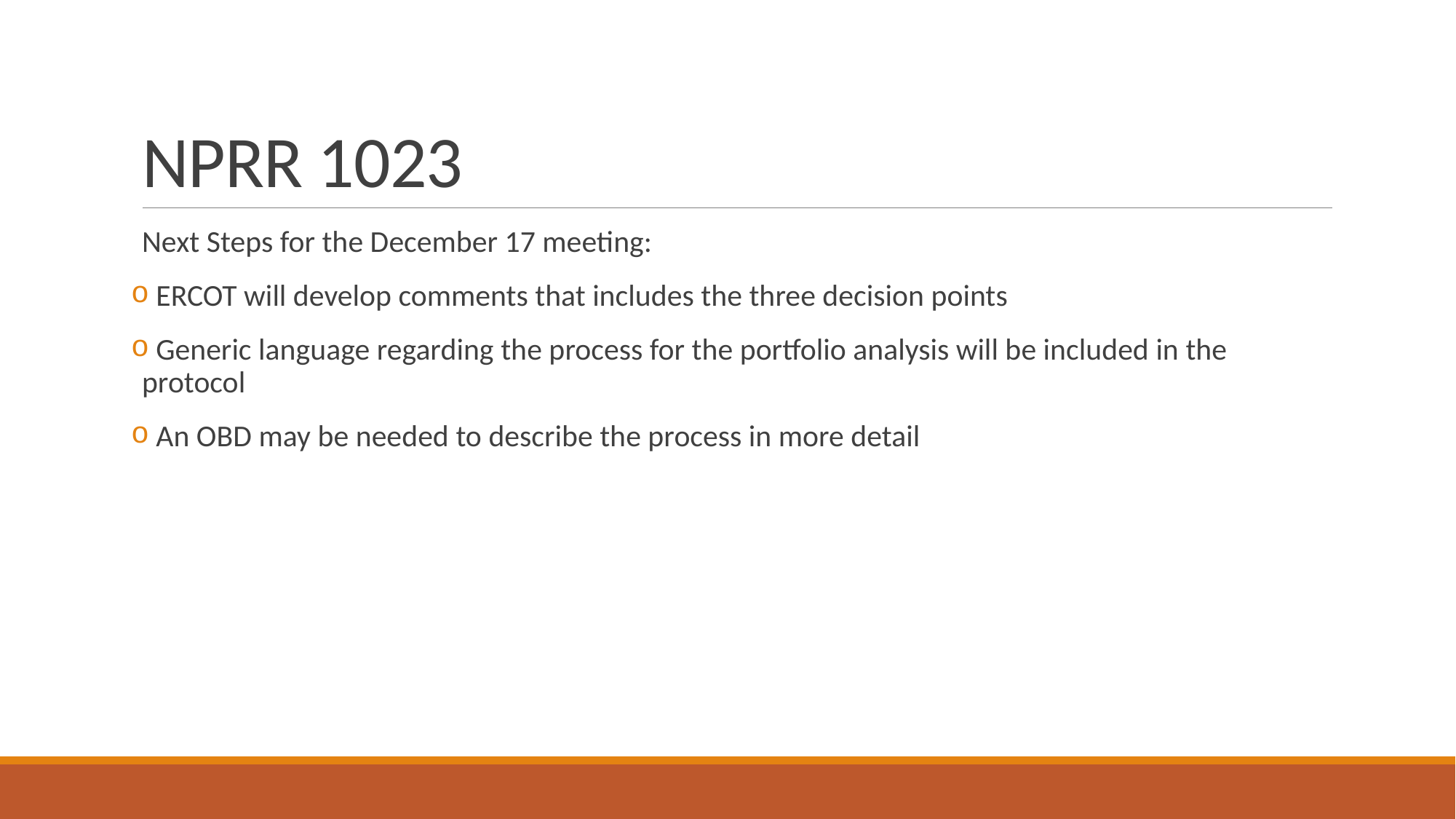

# NPRR 1023
Next Steps for the December 17 meeting:
 ERCOT will develop comments that includes the three decision points
 Generic language regarding the process for the portfolio analysis will be included in the protocol
 An OBD may be needed to describe the process in more detail